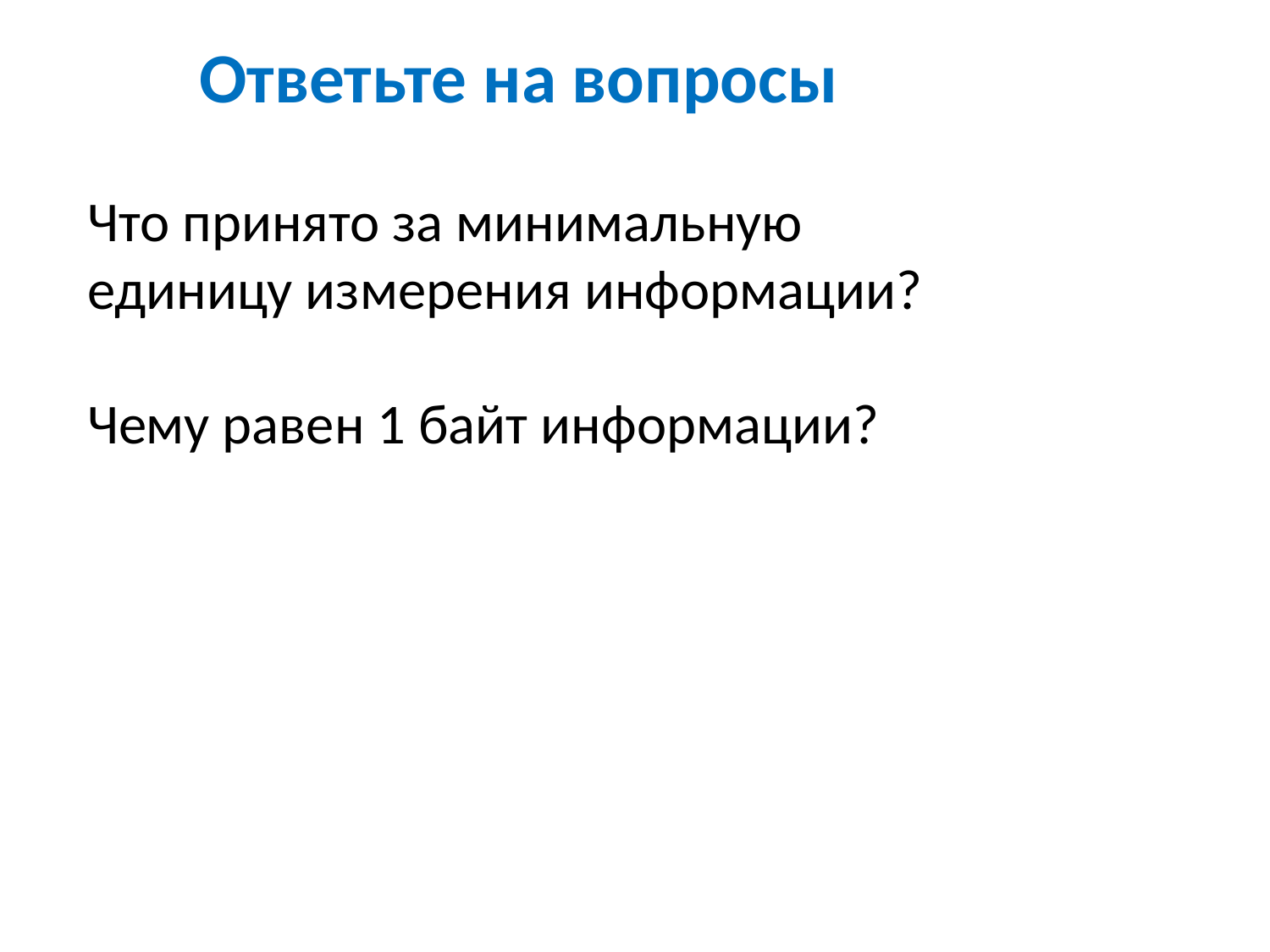

Ответьте на вопросы

Что принято за минимальную единицу измерения информации?

Чему равен 1 байт информации?